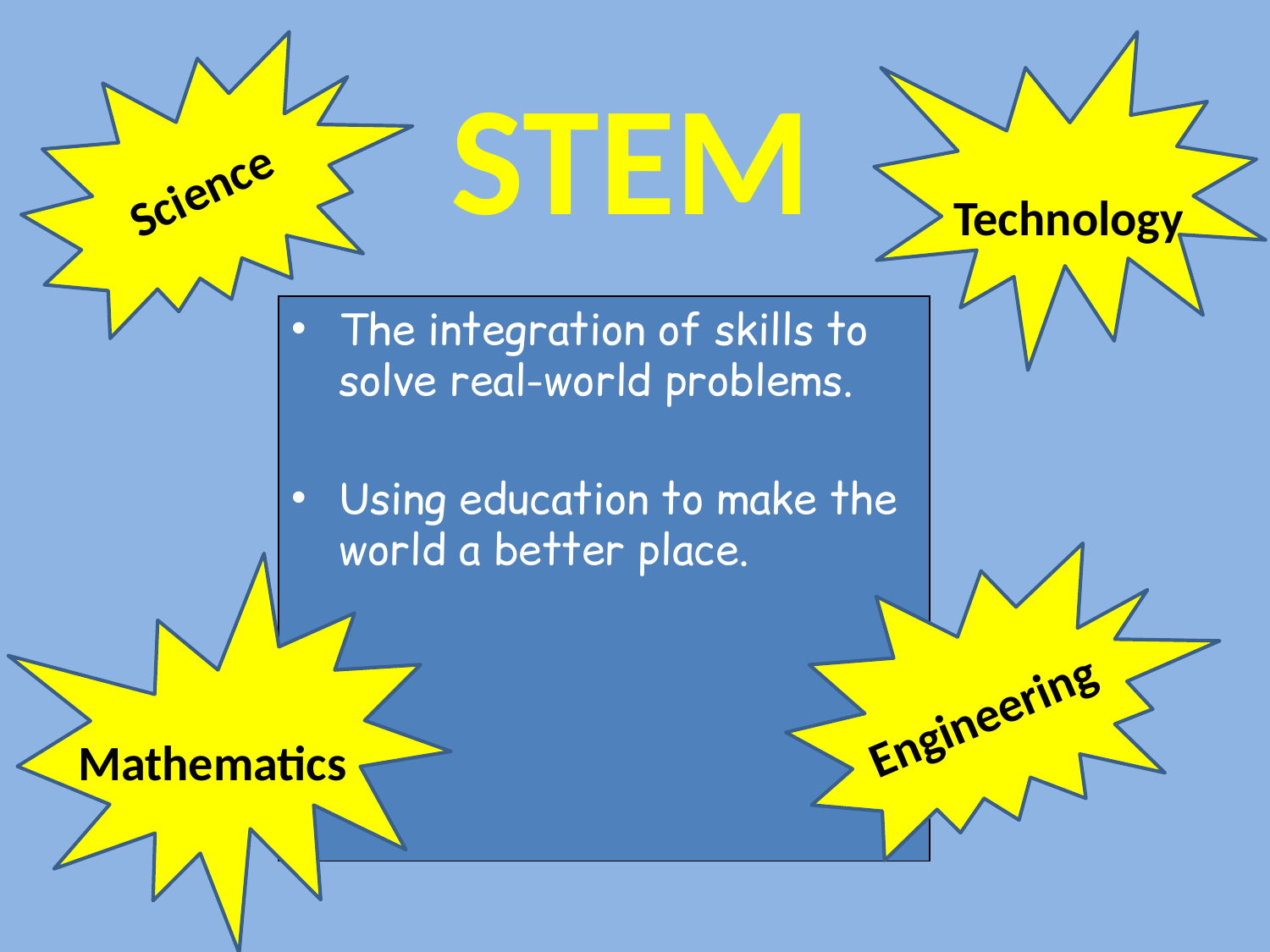

STEM
Science
Technology
The integration of skills to solve real-world problems.

Using education to make the world a better place.

Engineering

Mathematics